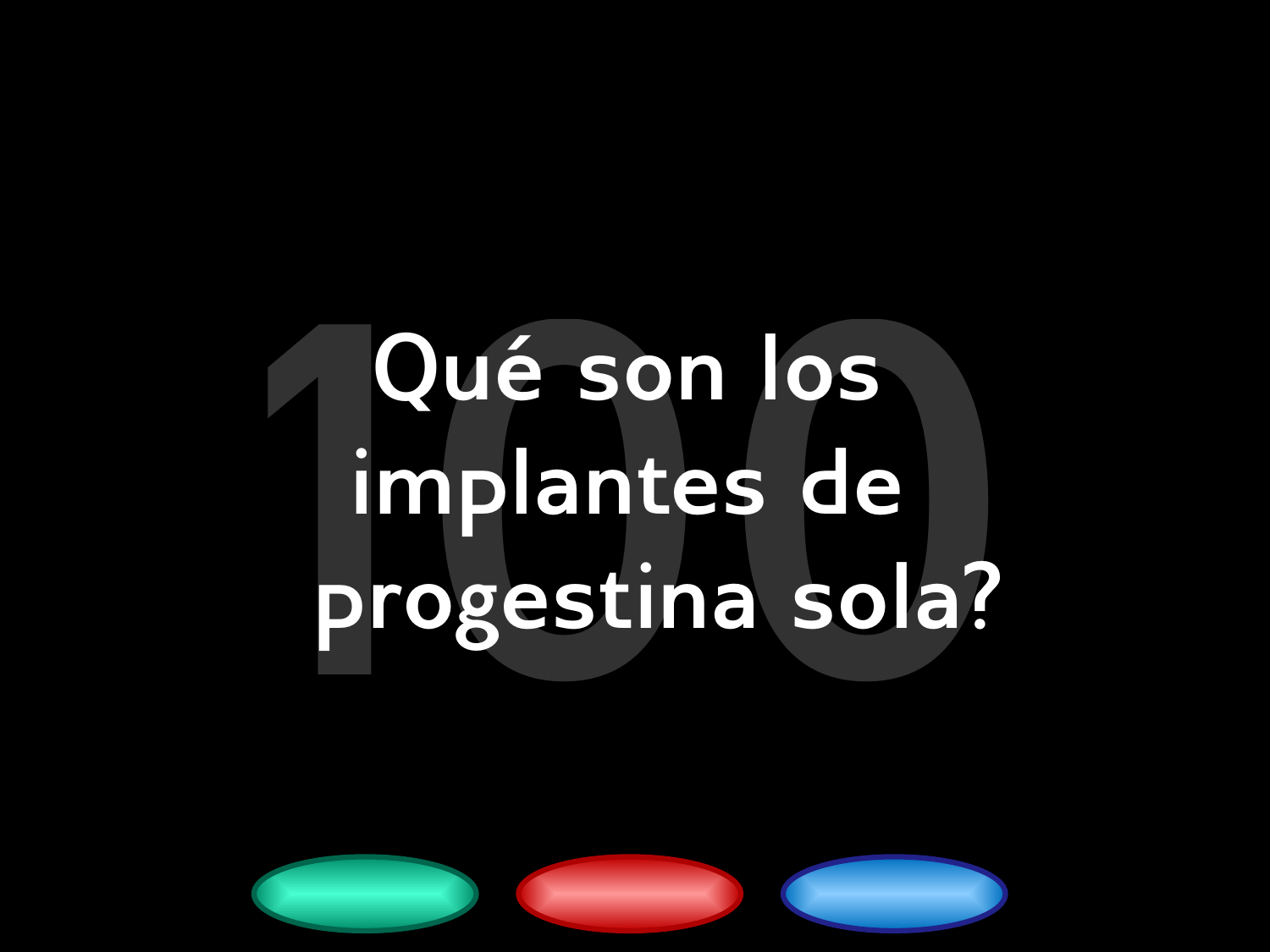

100
Qué son los
implantes de
 progestina sola?

3